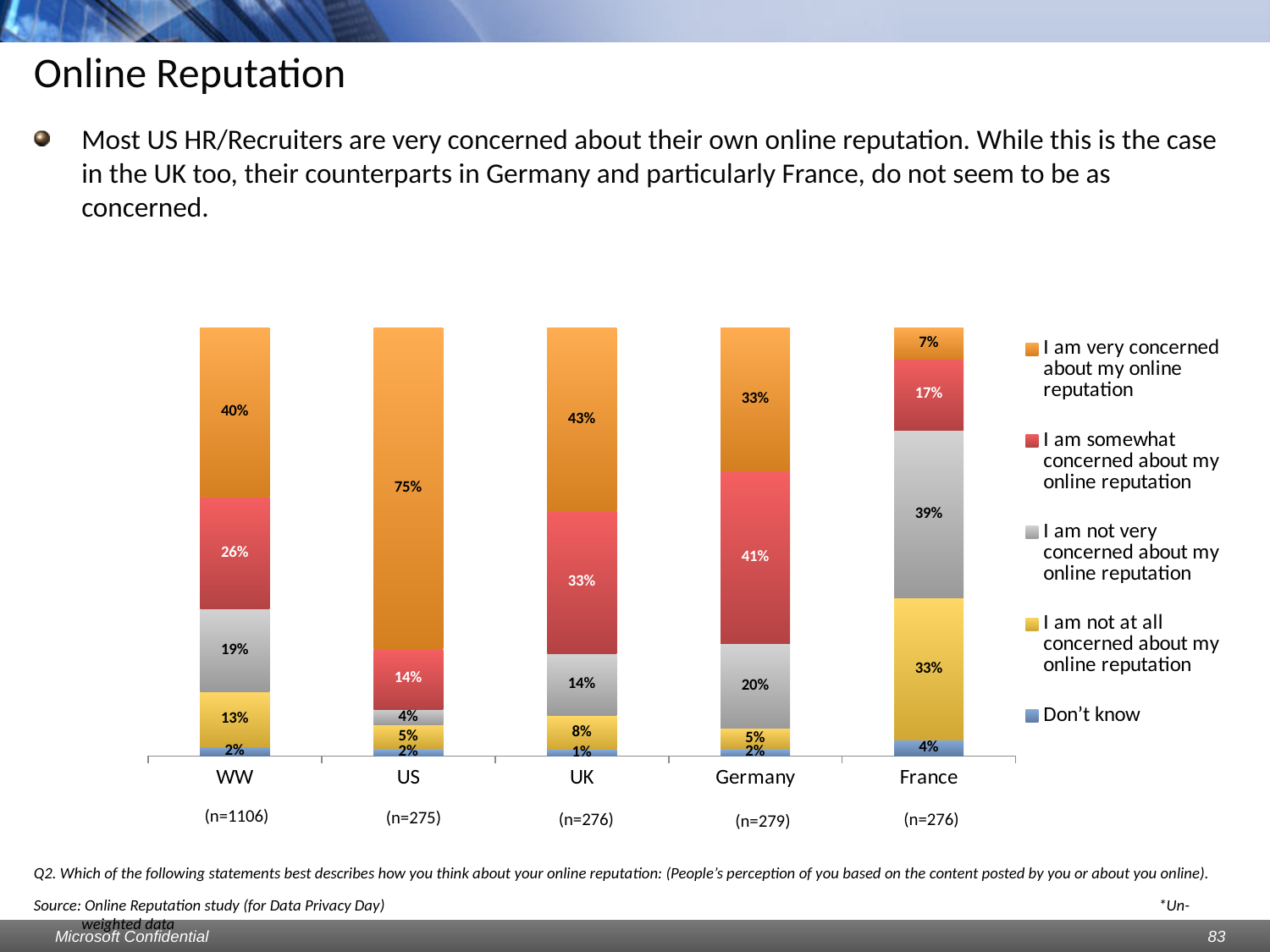

# Online Reputation
Most US HR/Recruiters are very concerned about their own online reputation. While this is the case in the UK too, their counterparts in Germany and particularly France, do not seem to be as concerned.

### Chart

| Category | Don’t know | I am not at all concerned about my online reputation | I am not very concerned about my online reputation | I am somewhat concerned about my online reputation | I am very concerned about my online reputation |
|---|---|---|---|---|---|
| WW | 0.0216998191681739 | 0.1283905967450272 | 0.1925858951175407 | 0.26220614828209765 | 0.395117540687161 |
| US | 0.018181818181818292 | 0.054545454545454515 | 0.03636363636363636 | 0.14181818181818295 | 0.749090909090909 |
| UK | 0.01449275362318841 | 0.07971014492753707 | 0.14492753623188406 | 0.33333333333333337 | 0.4275362318840609 |
| Germany | 0.017921146953405017 | 0.04659498207885305 | 0.1971326164874552 | 0.40501792114695534 | 0.33333333333333337 |
| France | 0.03623188405797109 | 0.33333333333333337 | 0.3913043478260895 | 0.16666666666666669 | 0.07246376811594218 |
(n=1106)
(n=275)
(n=276)
(n=276)
(n=279)
Q2. Which of the following statements best describes how you think about your online reputation: (People’s perception of you based on the content posted by you or about you online).

Source: Online Reputation study (for Data Privacy Day) 						                 *Un-weighted data